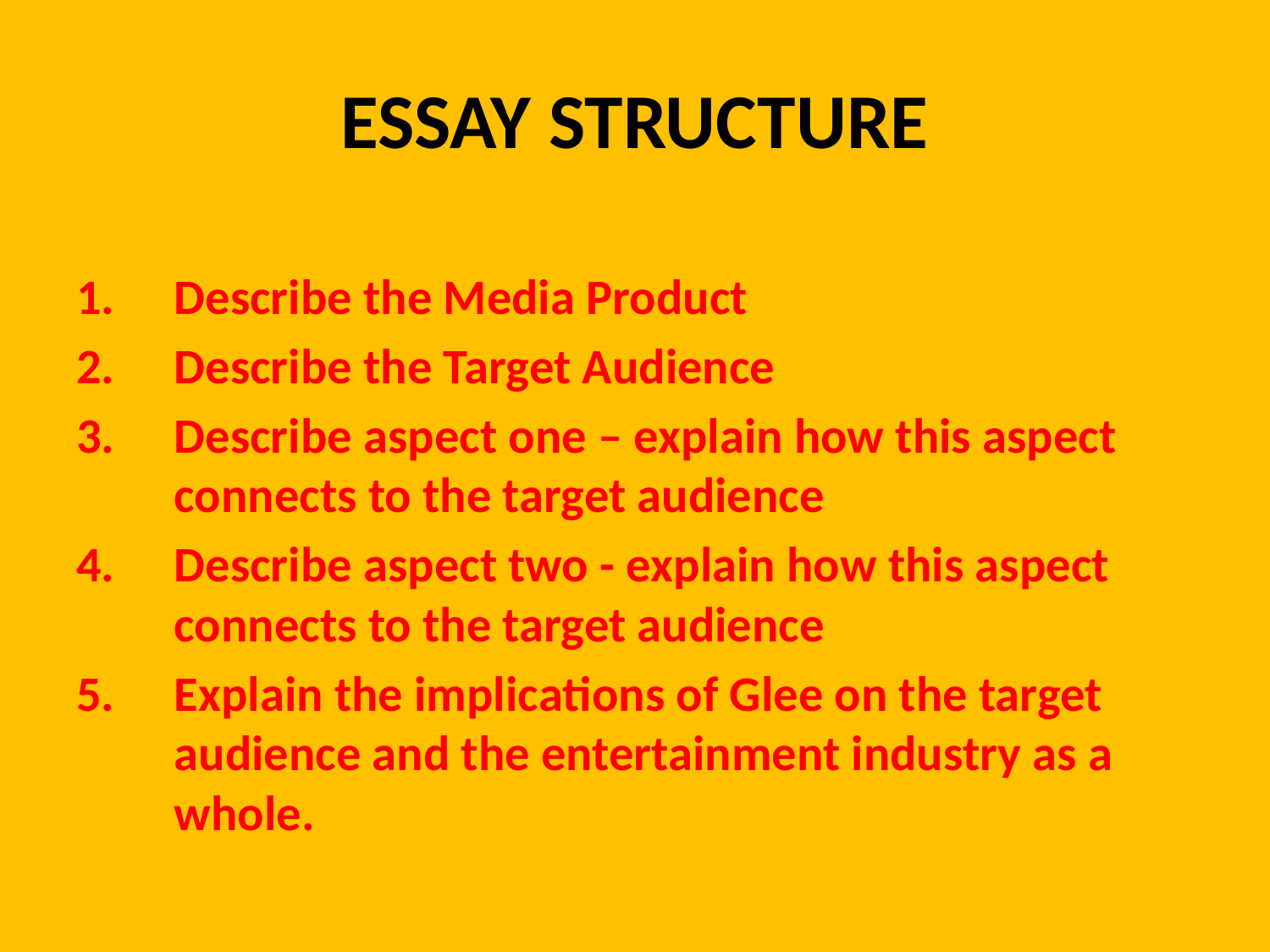

# ESSAY STRUCTURE

Describe the Media Product
Describe the Target Audience
Describe aspect one – explain how this aspect connects to the target audience
Describe aspect two - explain how this aspect connects to the target audience
Explain the implications of Glee on the target audience and the entertainment industry as a whole.